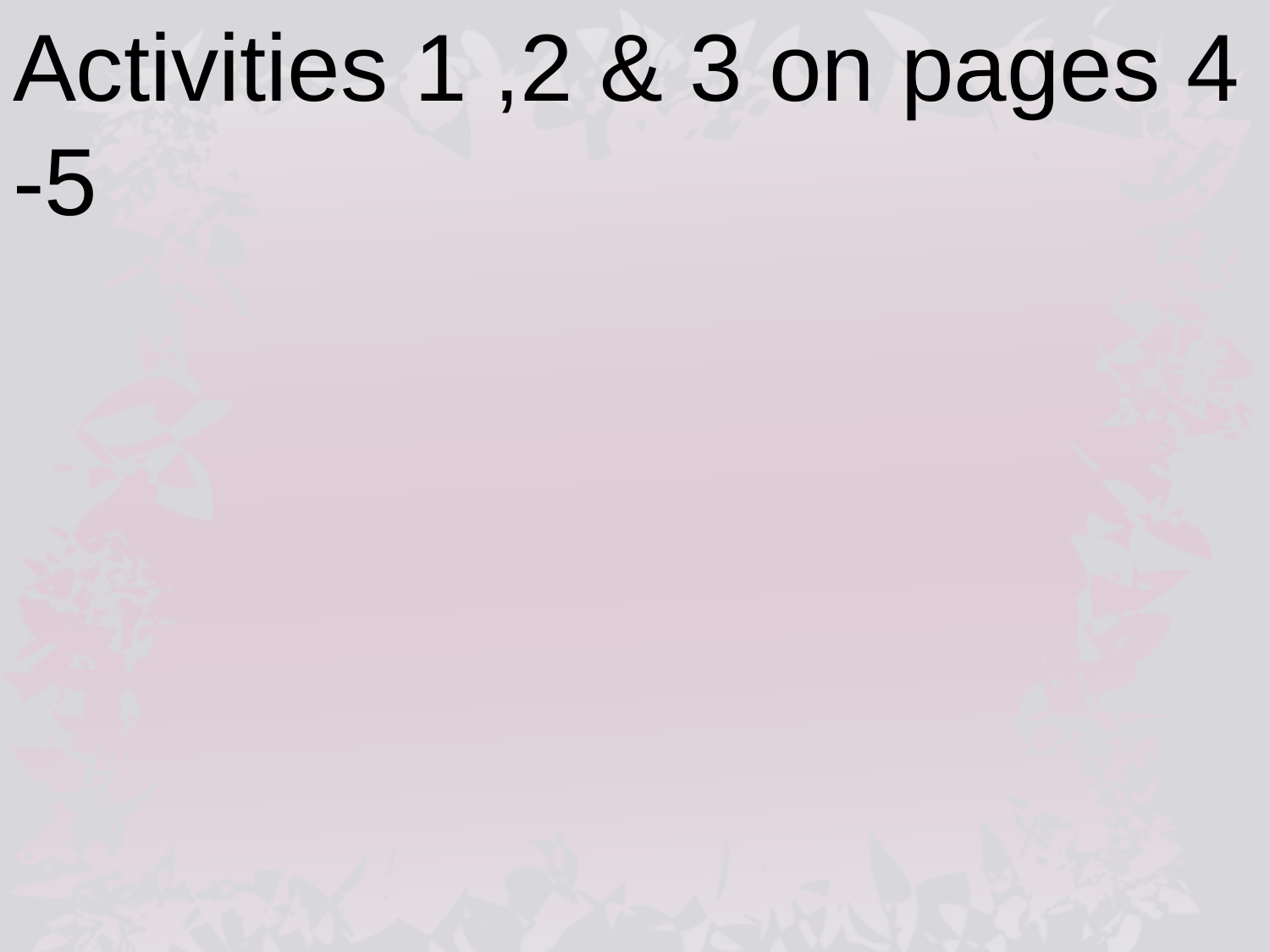

# Activities 1 ,2 & 3 on pages 4 -5